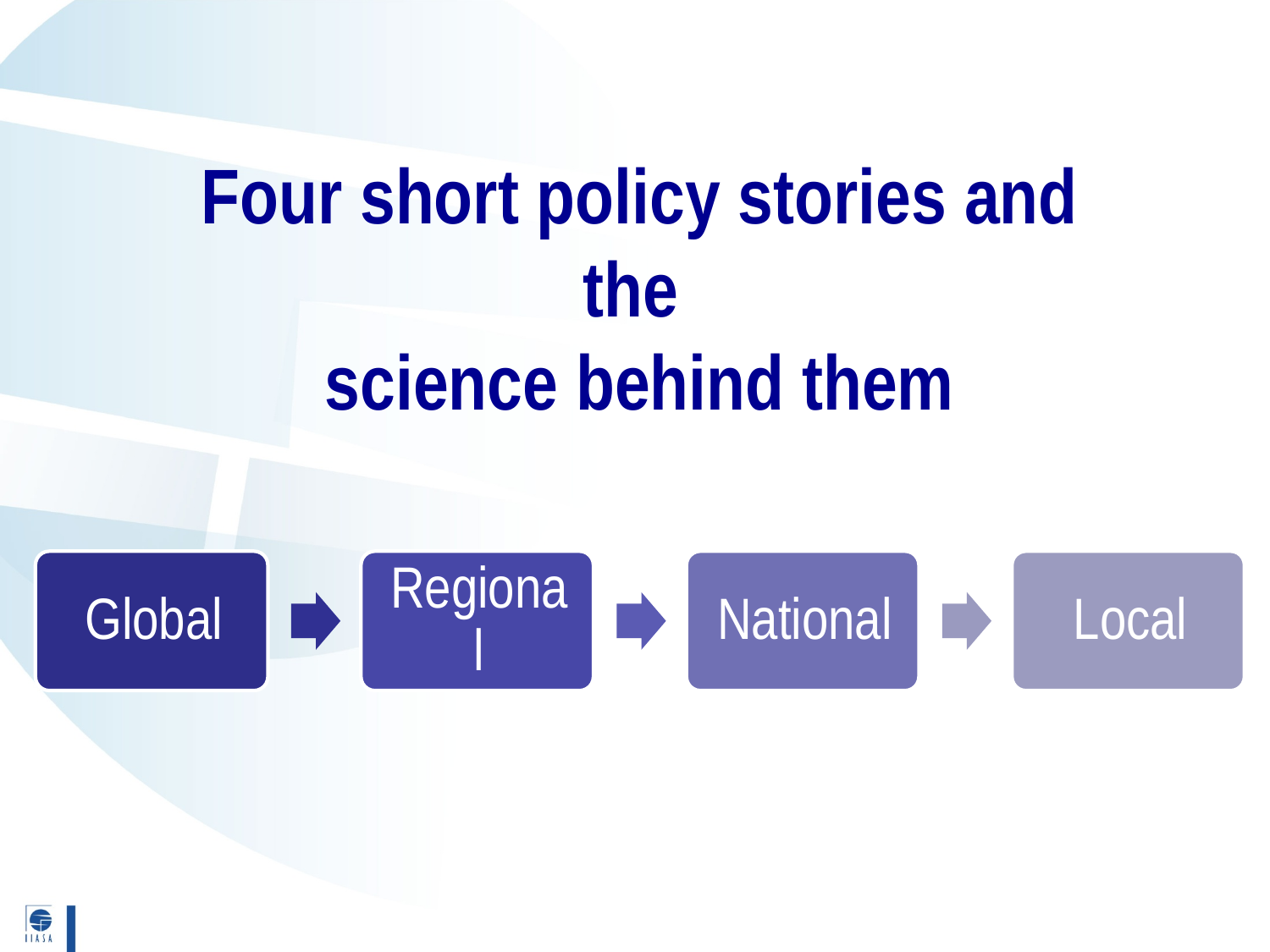

# Four short policy stories and the science behind them
Global

Regional

National

Local